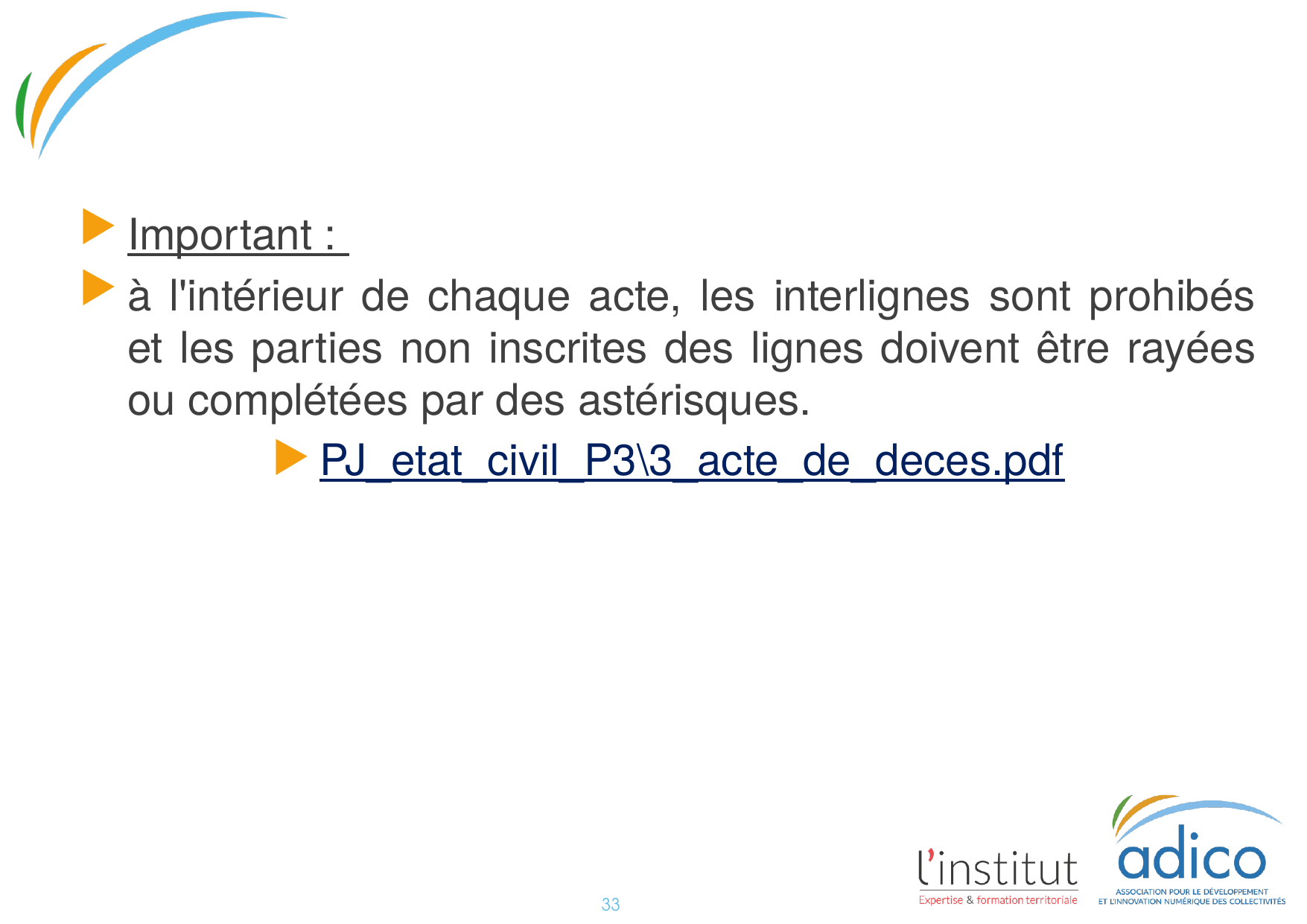

#

Important :
à l'intérieur de chaque acte, les interlignes sont prohibés et les parties non inscrites des lignes doivent être rayées ou complétées par des astérisques.
PJ_etat_civil_P3\3_acte_de_deces.pdf